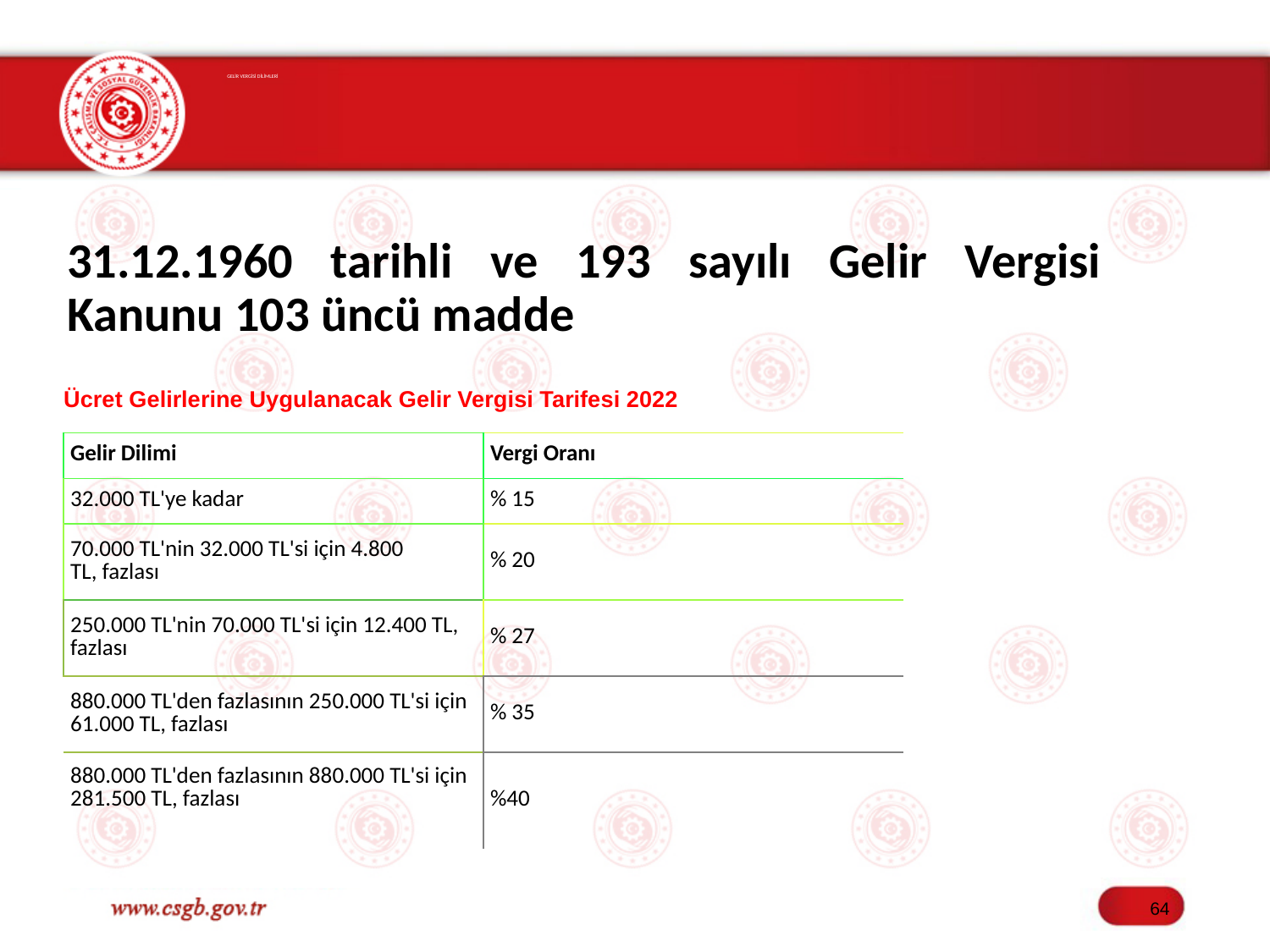

# GELİR VERGİSİ DİLİMLERİ
31.12.1960 tarihli ve 193 sayılı Gelir Vergisi Kanunu 103 üncü madde

Ücret Gelirlerine Uygulanacak Gelir Vergisi Tarifesi 2022

| Gelir Dilimi | Vergi Oranı |
| --- | --- |
| 32.000 TL'ye kadar | % 15 |
| 70.000 TL'nin 32.000 TL'si için 4.800 TL, fazlası | % 20 |
| 250.000 TL'nin 70.000 TL'si için 12.400 TL, fazlası | % 27 |
| 880.000 TL'den fazlasının 250.000 TL'si için 61.000 TL, fazlası | % 35 |
| 880.000 TL'den fazlasının 880.000 TL'si için 281.500 TL, fazlası | %40 |
64